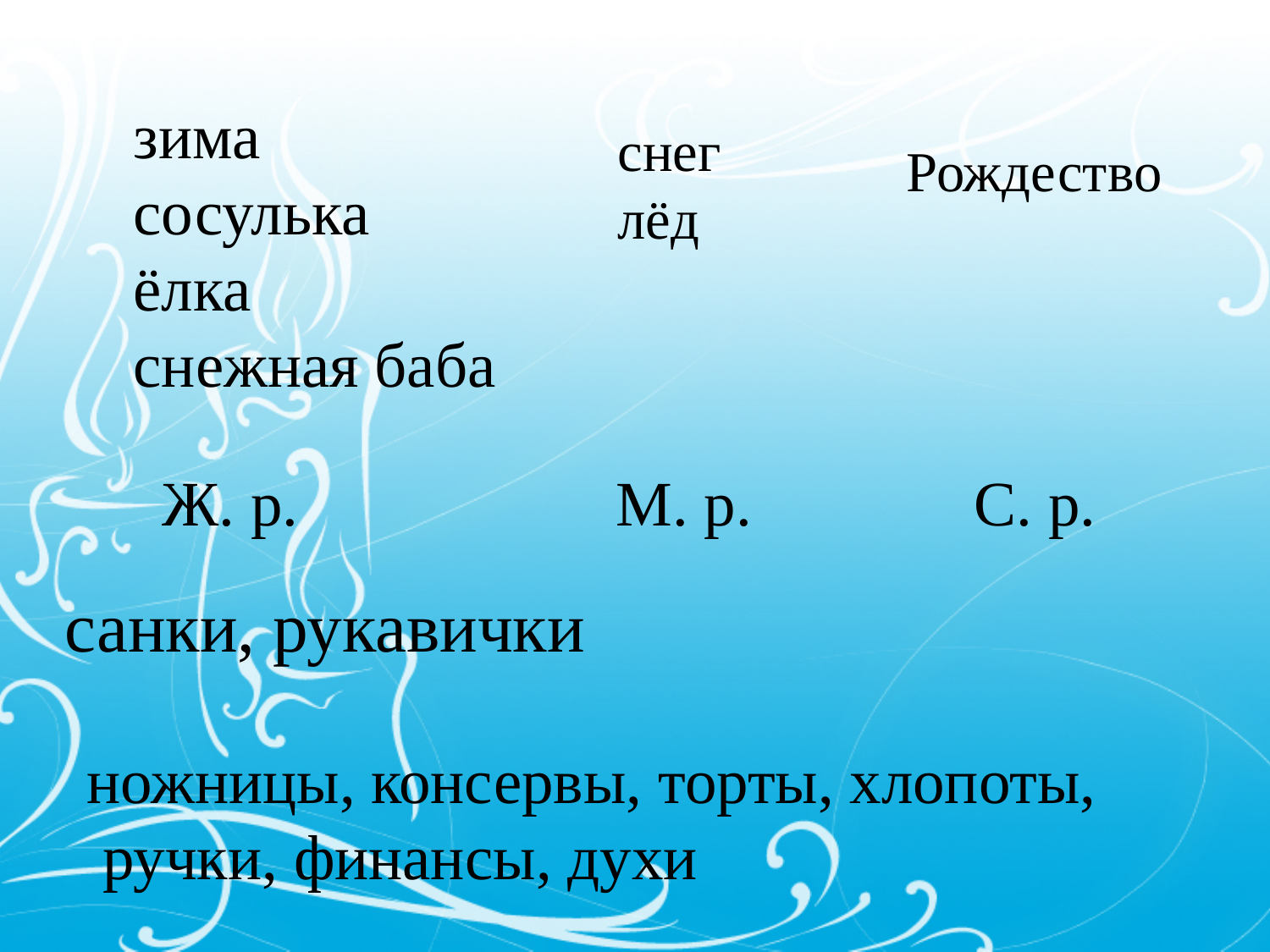

зима
сосулька
ёлка
снежная баба
снег
лёд
Рождество
 Ж. р.                    М. р.              С. р.
санки, рукавички
ножницы, консервы, торты, хлопоты,
 ручки, финансы, духи